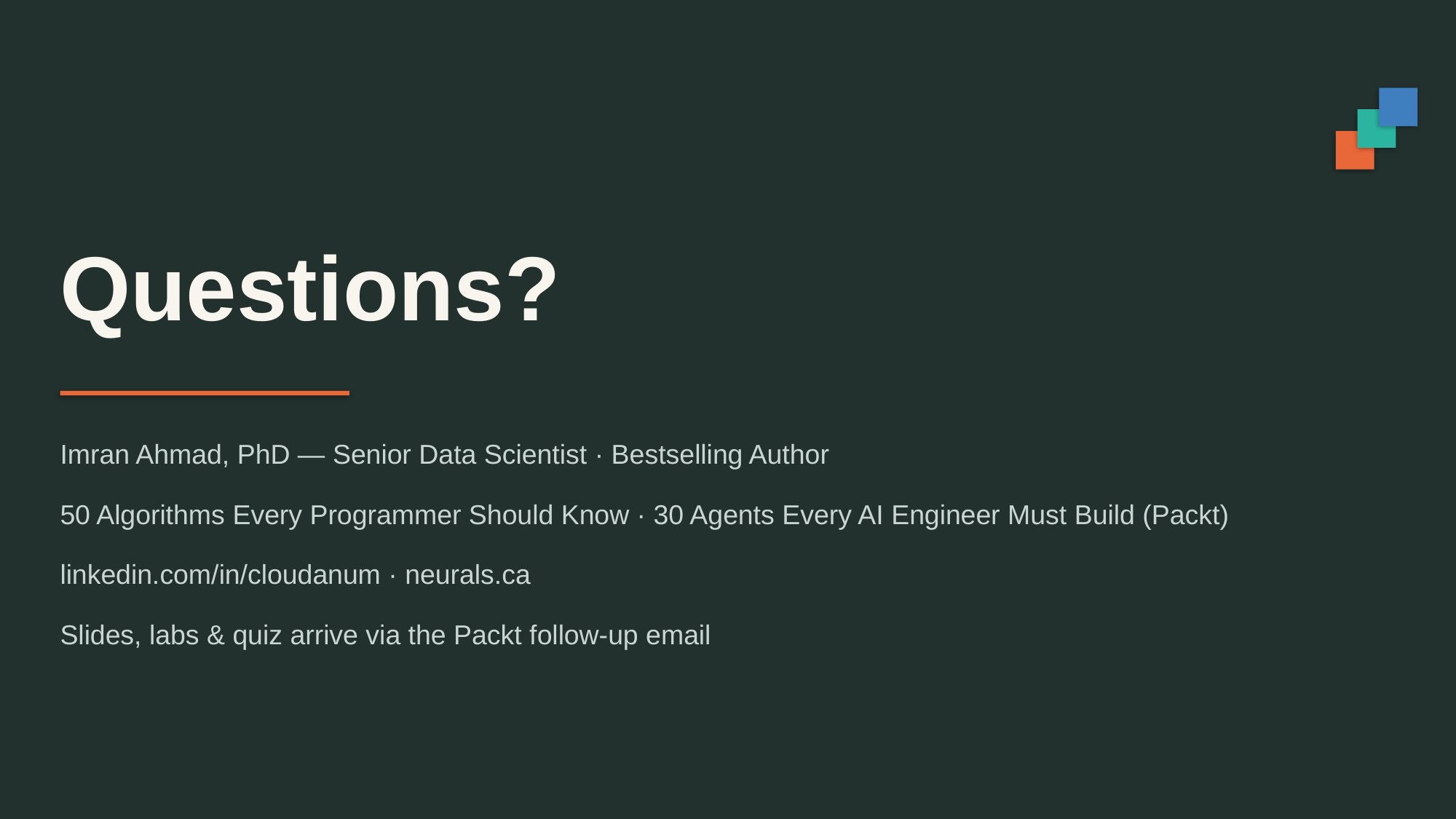

Questions?

Imran Ahmad, PhD — Senior Data Scientist · Bestselling Author
50 Algorithms Every Programmer Should Know · 30 Agents Every AI Engineer Must Build (Packt)
linkedin.com/in/cloudanum · neurals.ca
Slides, labs & quiz arrive via the Packt follow-up email